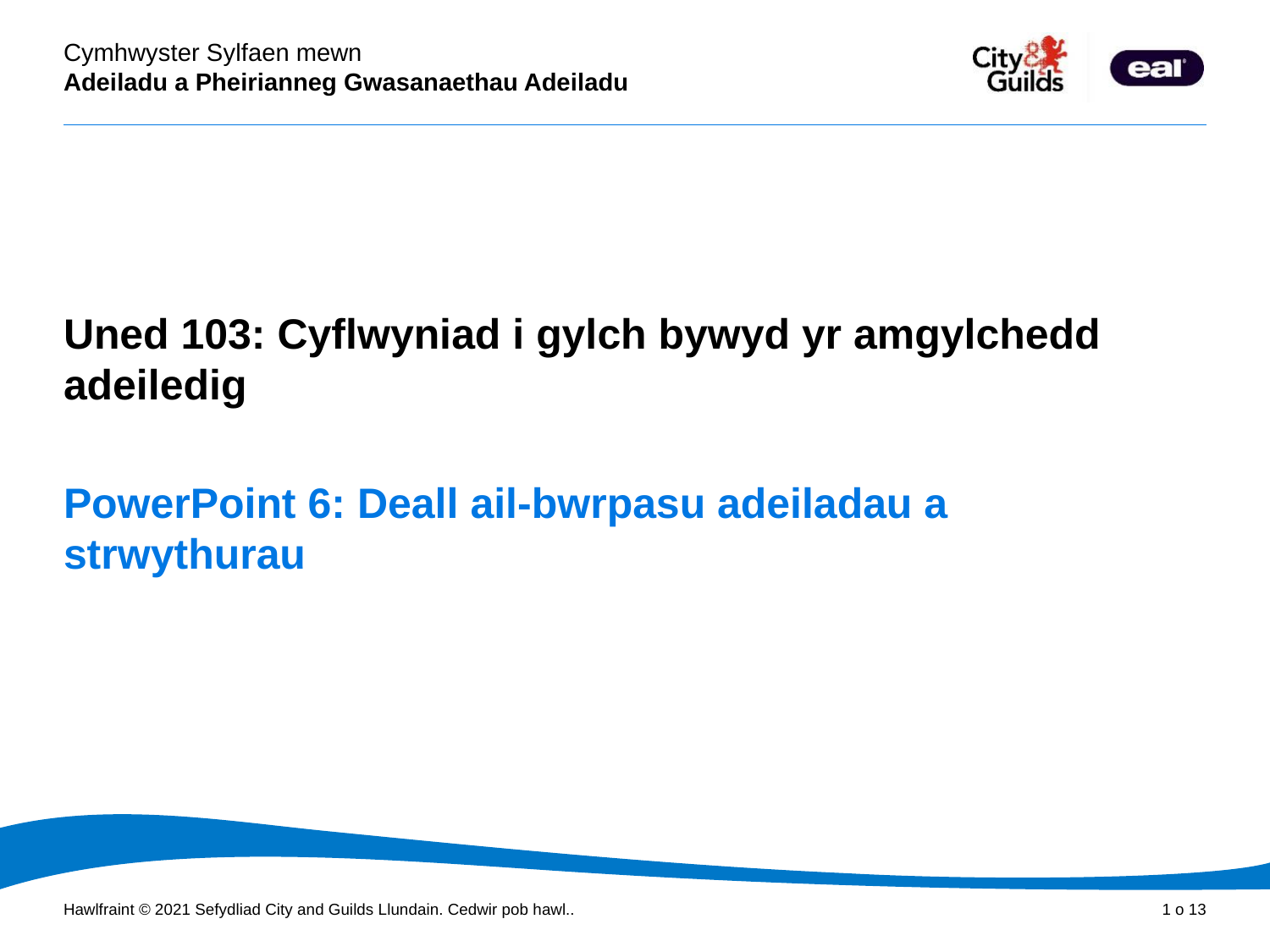

Cyflwyniad PowerPoint
Uned 103: Cyflwyniad i gylch bywyd yr amgylchedd adeiledig

# PowerPoint 6: Deall ail-bwrpasu adeiladau a strwythurau